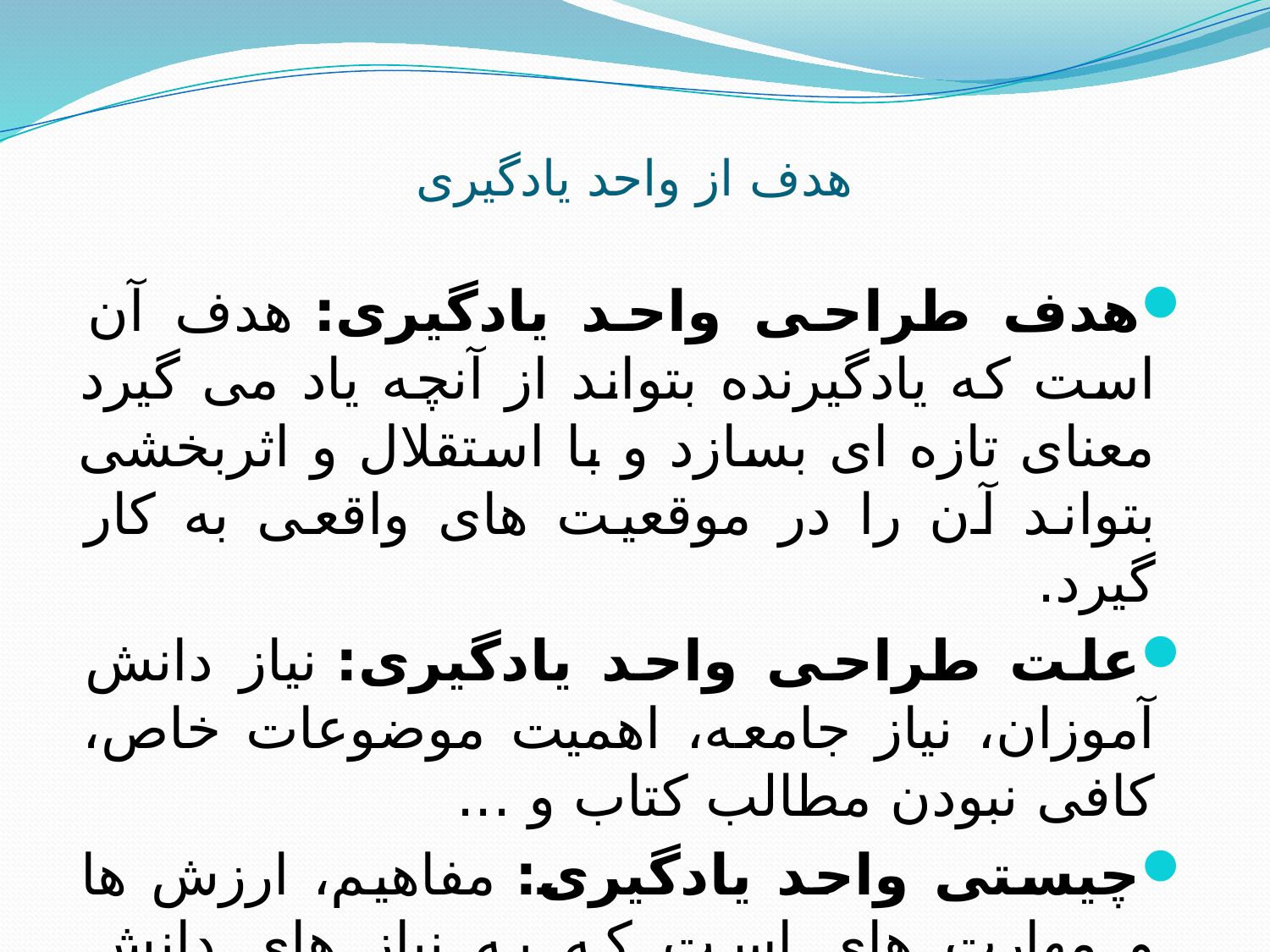

# هدف از واحد یادگیری
هدف طراحی واحد یادگیری: هدف آن است که یادگیرنده بتواند از آنچه یاد می گیرد معنای تازه ای بسازد و با استقلال و اثربخشی بتواند آن را در موقعیت های واقعی به کار گیرد.
علت طراحی واحد یادگیری: نیاز دانش آموزان، نیاز جامعه، اهمیت موضوعات خاص، کافی نبودن مطالب کتاب و ...
چیستی واحد یادگیری: مفاهیم، ارزش ها و مهارت های است که به نیاز های دانش آموزان پاسخ می دهد.